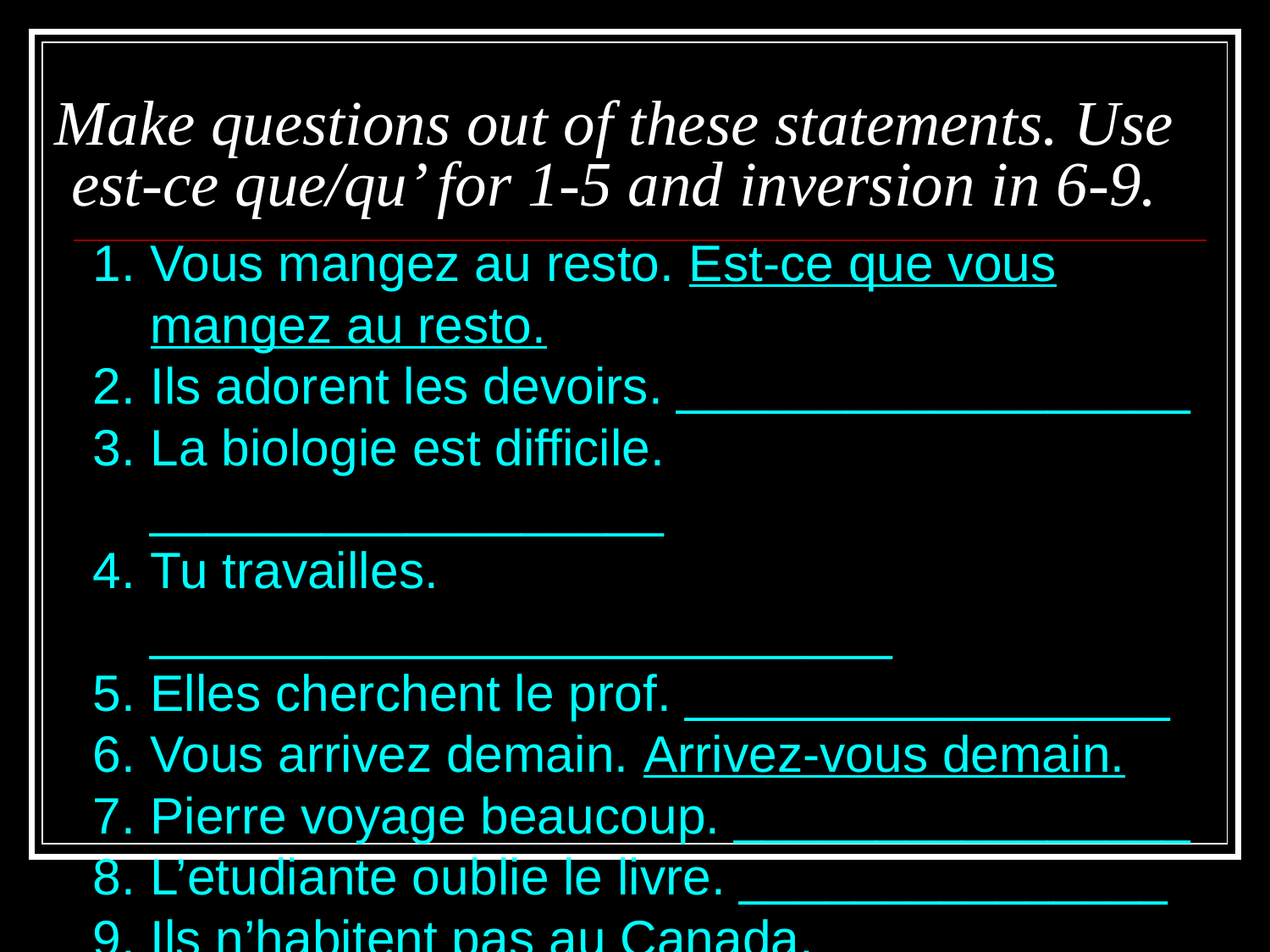

# Make questions out of these statements. Use est-ce que/qu’ for 1-5 and inversion in 6-9.
Vous mangez au resto. Est-ce que vous mangez au resto.
Ils adorent les devoirs. __________________
La biologie est difficile. __________________
Tu travailles. __________________________
Elles cherchent le prof. _________________
Vous arrivez demain. Arrivez-vous demain.
Pierre voyage beaucoup. ________________
L’etudiante oublie le livre. _______________
Ils n’habitent pas au Canada. ___________